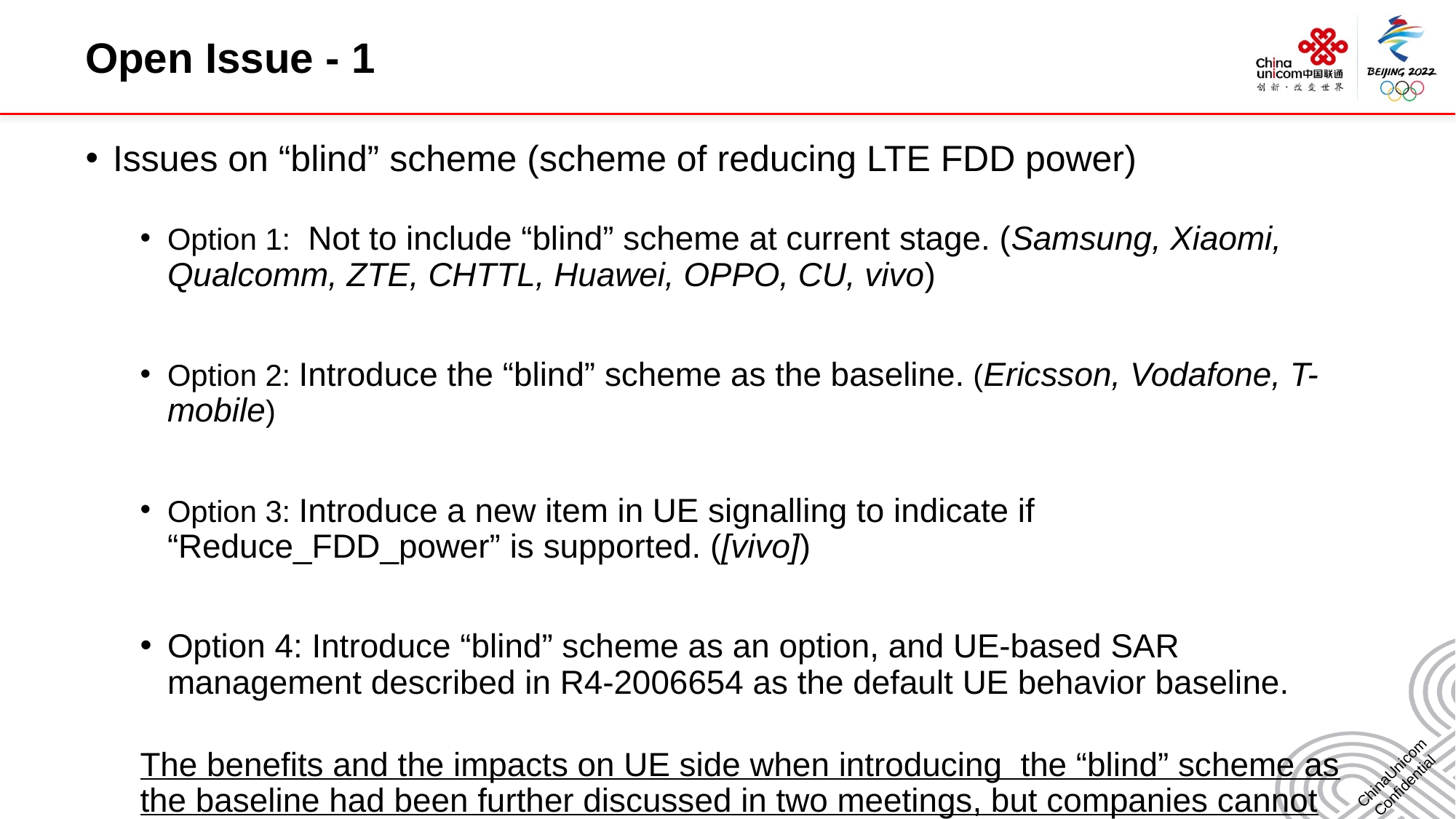

# Open Issue - 1
Issues on “blind” scheme (scheme of reducing LTE FDD power)

Option 1:  Not to include “blind” scheme at current stage. (Samsung, Xiaomi, Qualcomm, ZTE, CHTTL, Huawei, OPPO, CU, vivo)

Option 2: Introduce the “blind” scheme as the baseline. (Ericsson, Vodafone, T-mobile)

Option 3: Introduce a new item in UE signalling to indicate if “Reduce_FDD_power” is supported. ([vivo])

Option 4: Introduce “blind” scheme as an option, and UE-based SAR management described in R4-2006654 as the default UE behavior baseline.

The benefits and the impacts on UE side when introducing  the “blind” scheme as the baseline had been further discussed in two meetings, but companies cannot reach consensus.